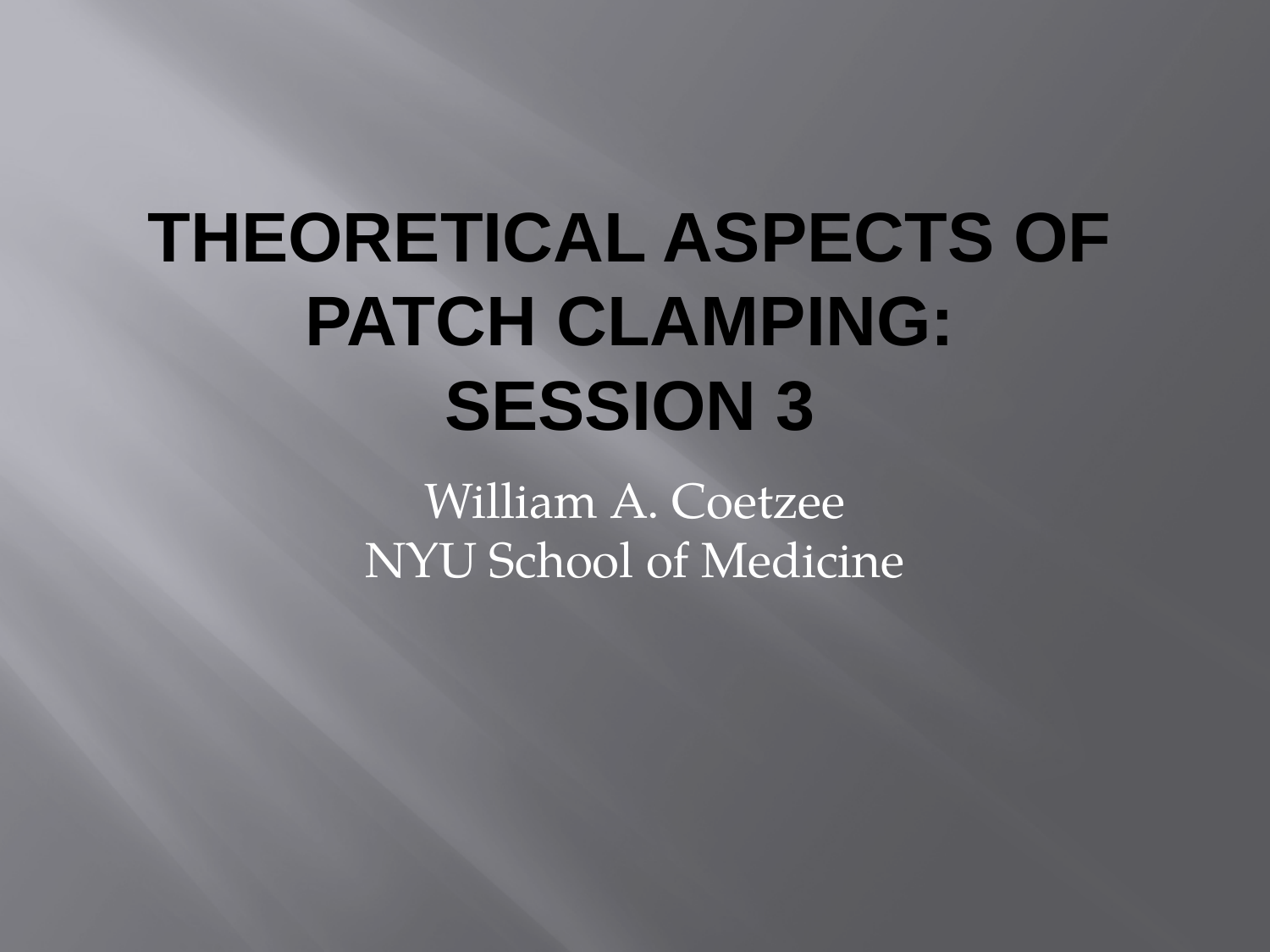

# theoretical Aspects of patch clamping: Session 3
William A. Coetzee
NYU School of Medicine